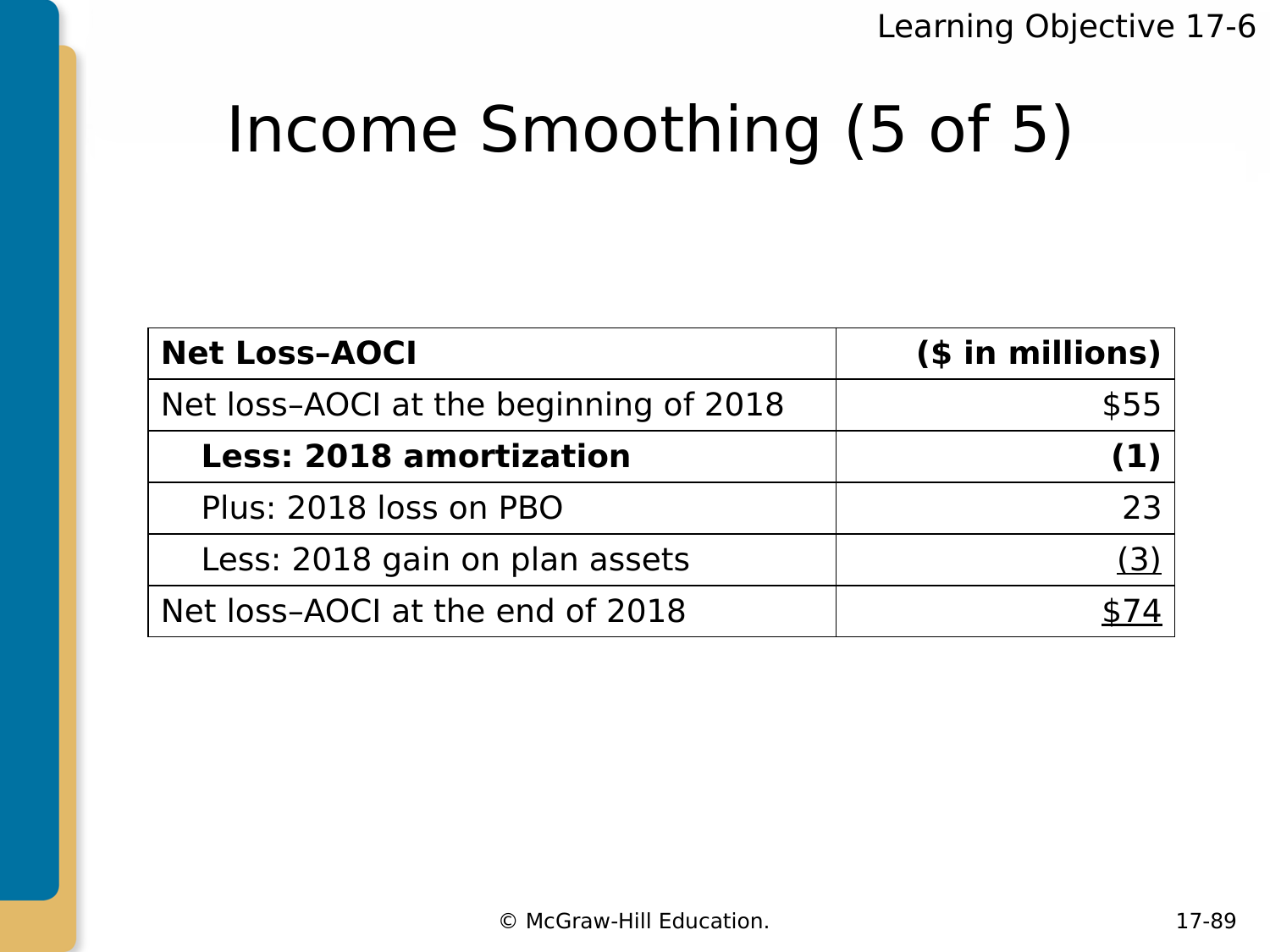

Learning Objective 17-6
# Income Smoothing (5 of 5)
| Net Loss–AOCI | ($ in millions) |
| --- | --- |
| Net loss–AOCI at the beginning of 2018 | $55 |
| Less: 2018 amortization | (1) |
| Plus: 2018 loss on PBO | 23 |
| Less: 2018 gain on plan assets | (3) |
| Net loss–AOCI at the end of 2018 | $74 |